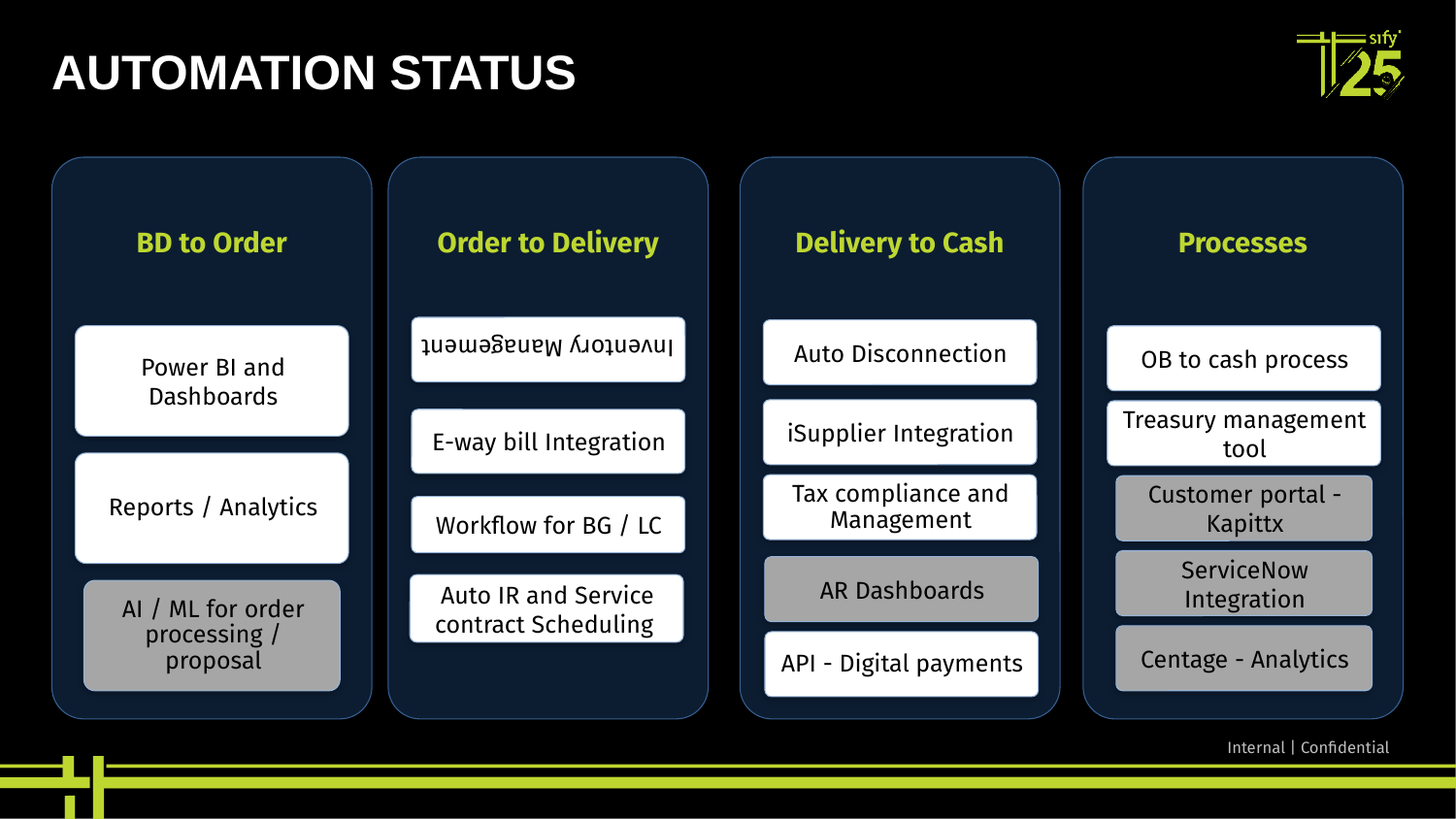

# Automation status
BD to Order
Power BI and Dashboards
Reports / Analytics
AI / ML for order processing / proposal
Order to Delivery
Inventory Management
E-way bill Integration
Workflow for BG / LC
Auto IR and Service contract Scheduling
Delivery to Cash
Auto Disconnection
iSupplier Integration
Tax compliance and Management
AR Dashboards
API - Digital payments
Processes
OB to cash process
Treasury management tool
Customer portal - Kapittx
ServiceNow Integration
Centage - Analytics